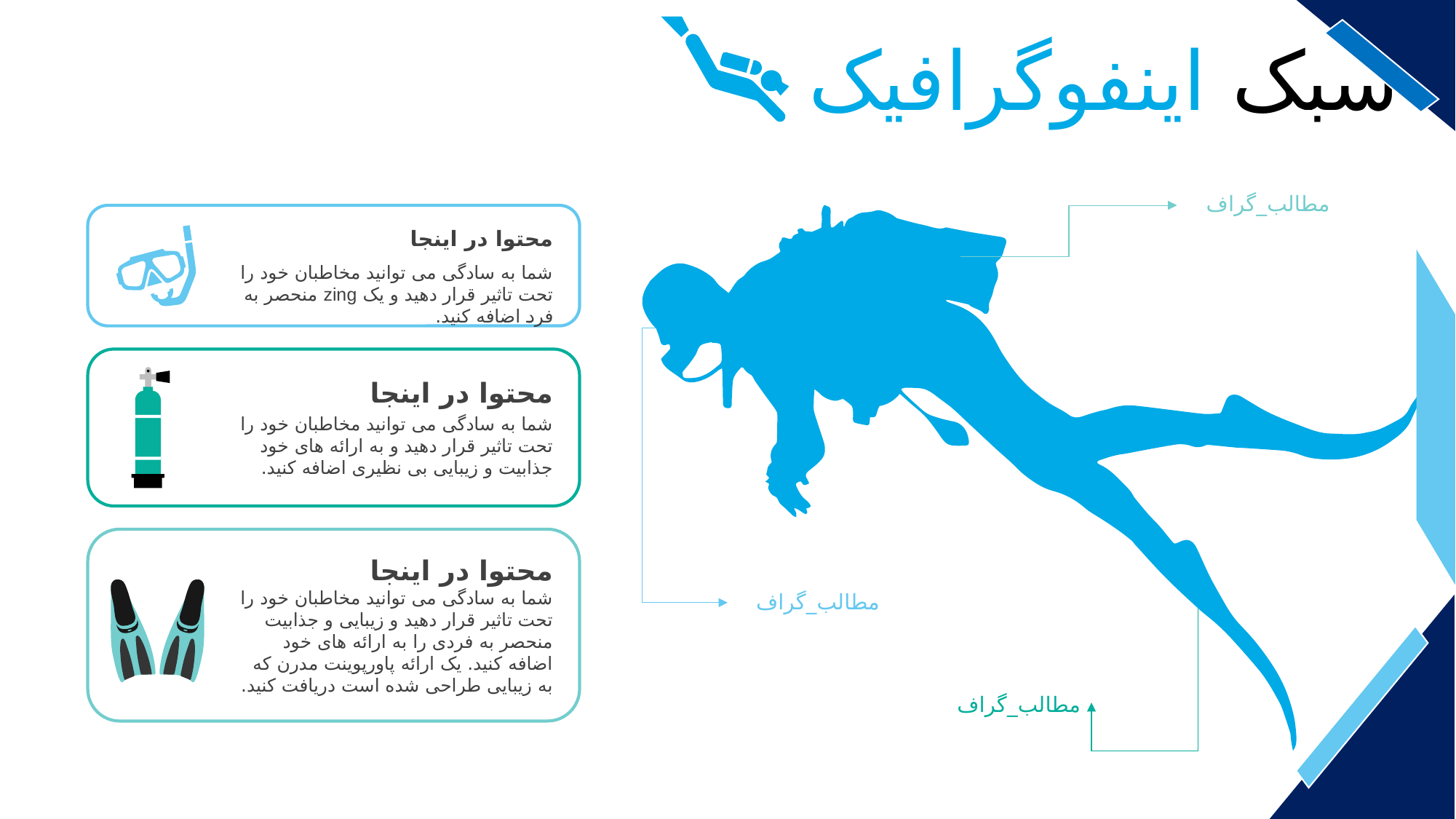

سبک اینفوگرافیک
مطالب_گراف

محتوا در اینجا
شما به سادگی می توانید مخاطبان خود را تحت تاثیر قرار دهید و یک zing منحصر به فرد اضافه کنید.

محتوا در اینجا
شما به سادگی می توانید مخاطبان خود را تحت تاثیر قرار دهید و به ارائه های خود جذابیت و زیبایی بی نظیری اضافه کنید.

محتوا در اینجا
شما به سادگی می توانید مخاطبان خود را تحت تاثیر قرار دهید و زیبایی و جذابیت منحصر به فردی را به ارائه های خود اضافه کنید. یک ارائه پاورپوینت مدرن که به زیبایی طراحی شده است دریافت کنید.

مطالب_گراف
مطالب_گراف